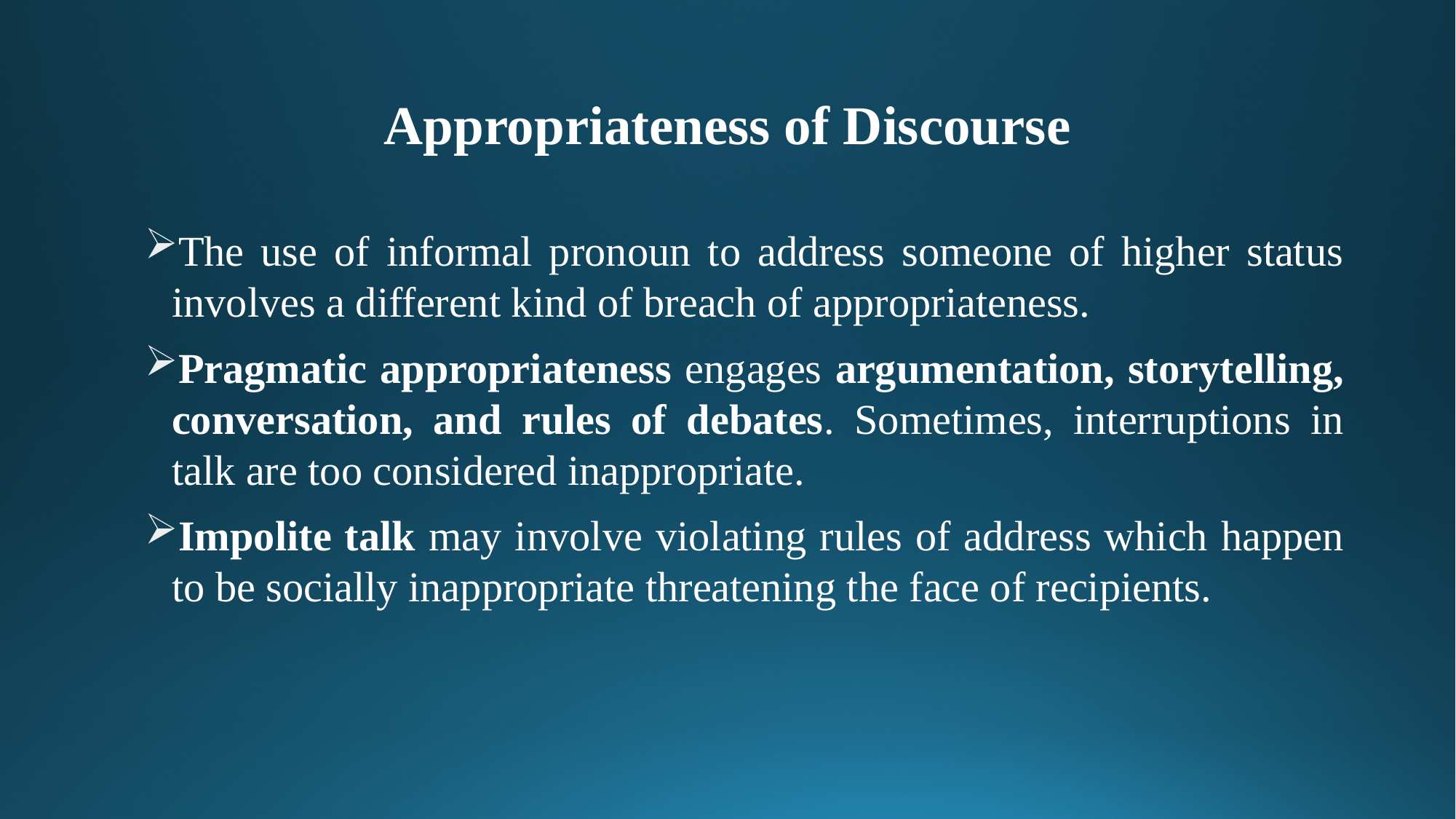

# Appropriateness of Discourse
The use of informal pronoun to address someone of higher status involves a different kind of breach of appropriateness.
Pragmatic appropriateness engages argumentation, storytelling, conversation, and rules of debates. Sometimes, interruptions in talk are too considered inappropriate.
Impolite talk may involve violating rules of address which happen to be socially inappropriate threatening the face of recipients.